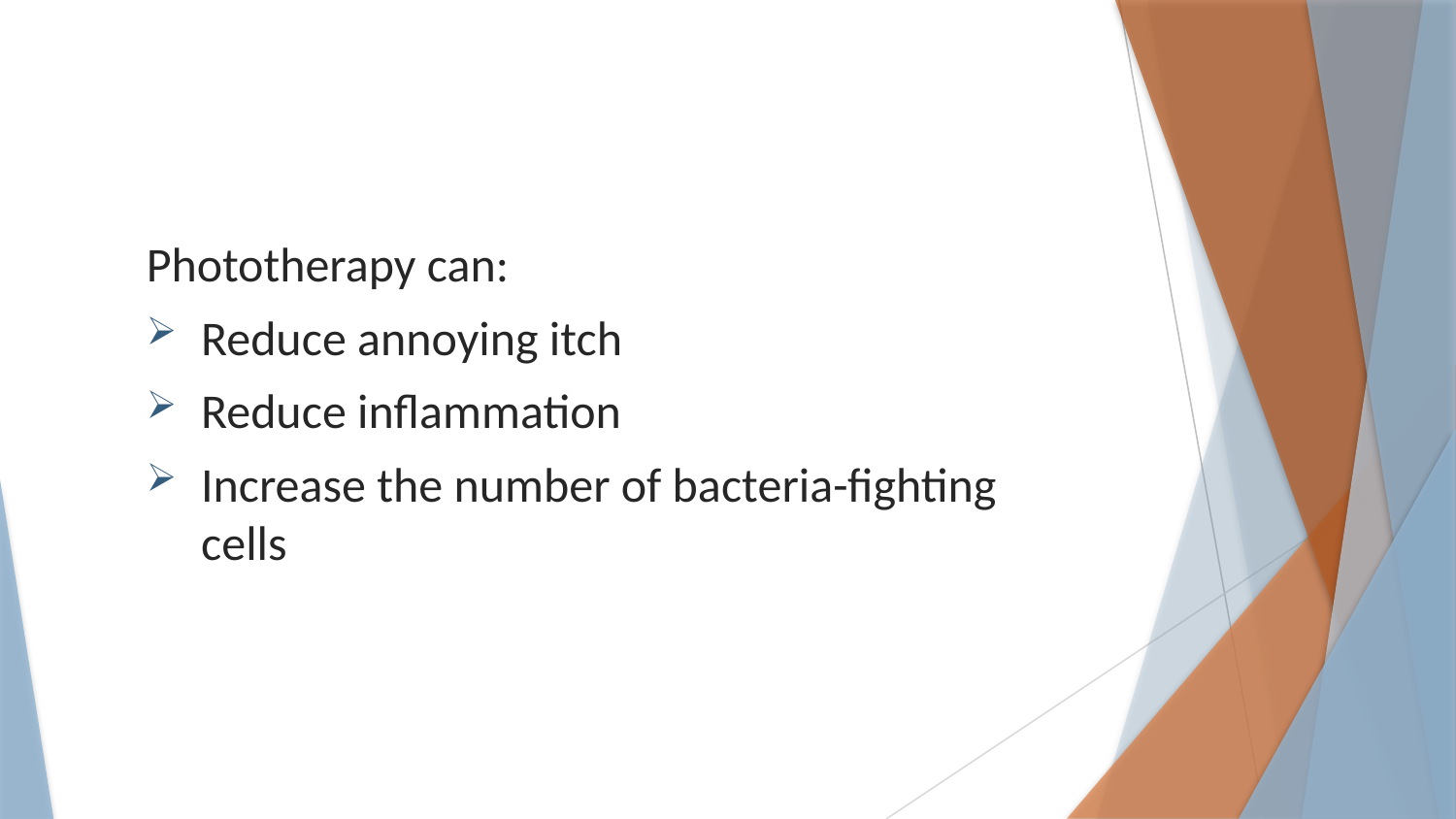

Phototherapy can:
Reduce annoying itch
Reduce inflammation
Increase the number of bacteria-fighting cells